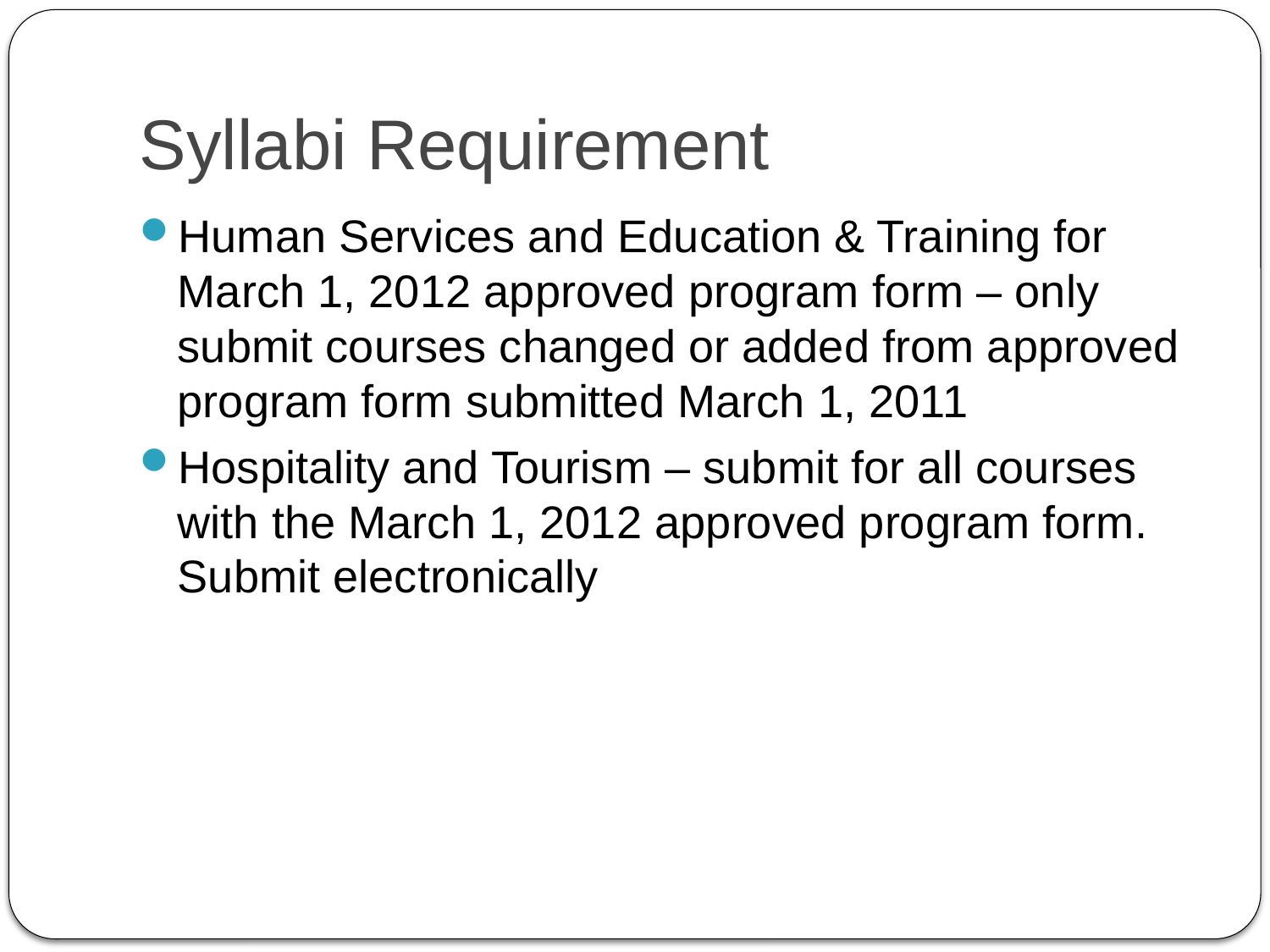

# Syllabi Requirement
Human Services and Education & Training for March 1, 2012 approved program form – only submit courses changed or added from approved program form submitted March 1, 2011
Hospitality and Tourism – submit for all courses with the March 1, 2012 approved program form. Submit electronically